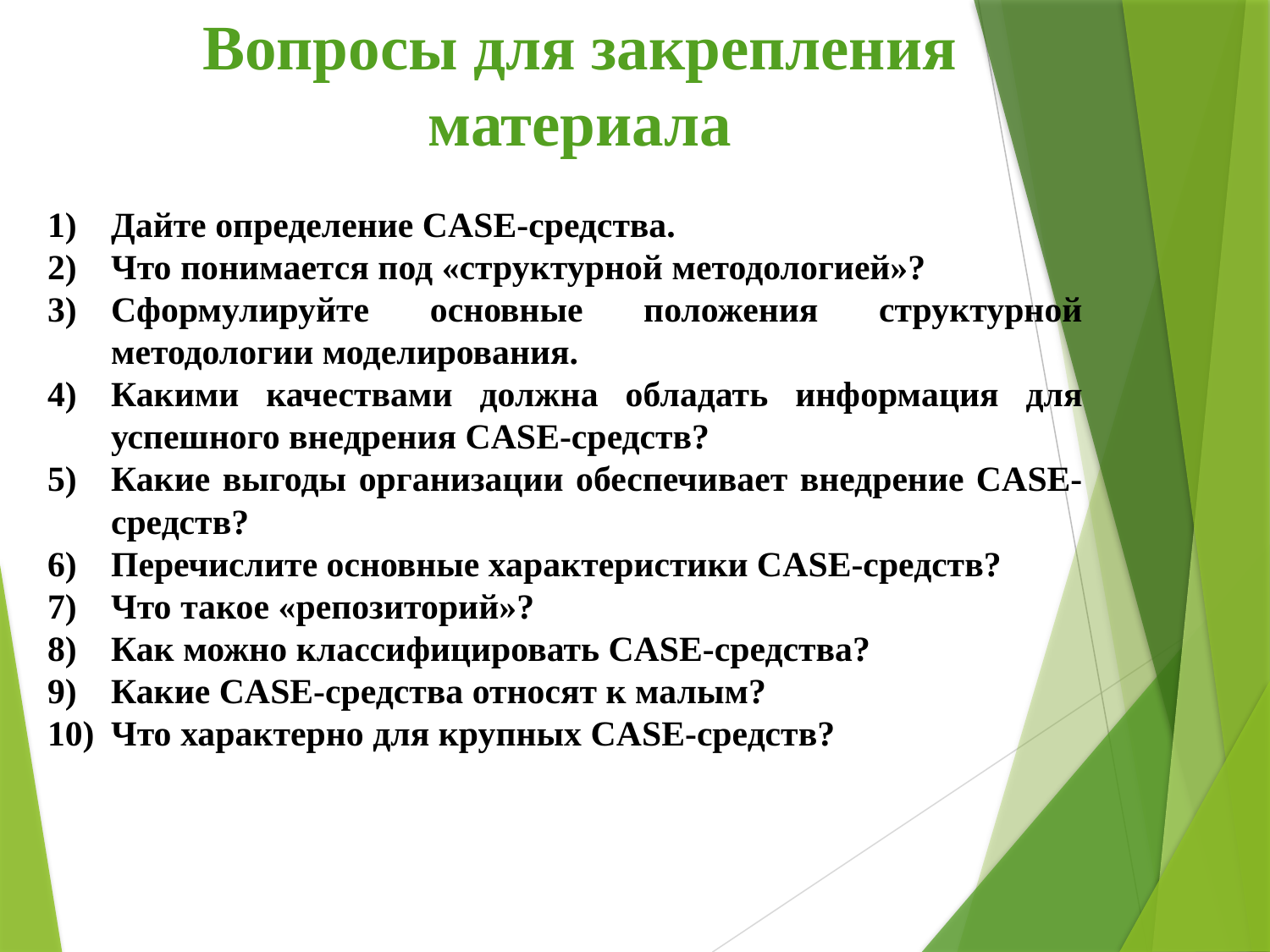

Вопросы для закрепления материала
Дайте определение CASE-средства.
Что понимается под «структурной методологией»?
Сформулируйте основные положения структурной методологии моделирования.
Какими качествами должна обладать информация для успешного внедрения CASE-средств?
Какие выгоды организации обеспечивает внедрение CASE-средств?
Перечислите основные характеристики CASE-средств?
Что такое «репозиторий»?
Как можно классифицировать CASE-средства?
Какие CASE-средства относят к малым?
Что характерно для крупных CASE-средств?